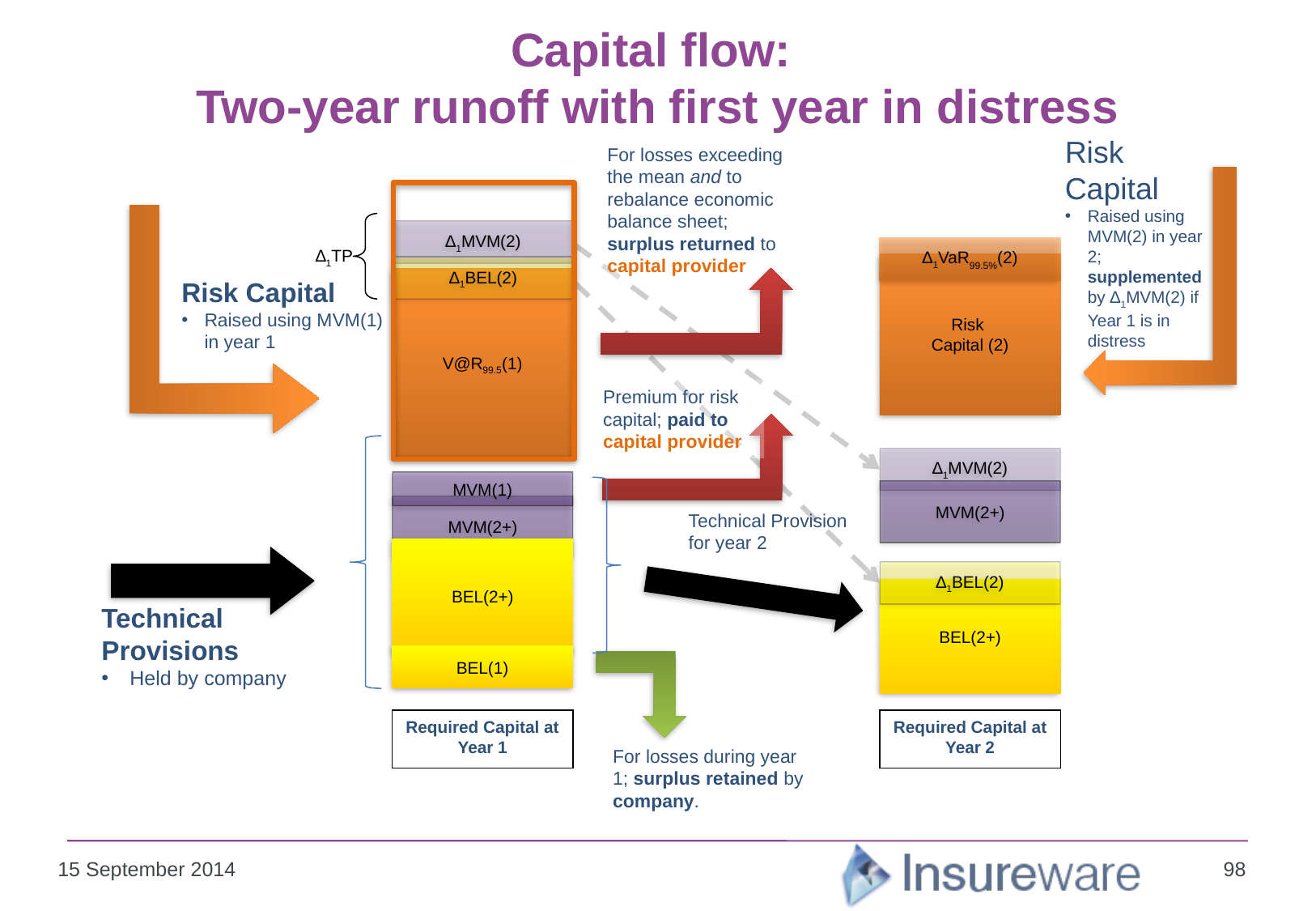

# Capital flow: Two-year runoff with first year in distress
Risk Capital
Raised using MVM(2) in year 2; supplemented by ∆1MVM(2) if Year 1 is in distress
For losses exceeding the mean and to rebalance economic balance sheet; surplus returned to capital provider

∆1MVM(2)

∆1VaR99.5%(2)
∆1TP
Risk
Capital (2)
∆1BEL(2)

V@R99.5(1)
Risk Capital
Raised using MVM(1) in year 1
Premium for risk capital; paid to capital provider

∆1MVM(2)
MVM(1)

MVM(2+)
MVM(2+)
Technical Provision for year 2
BEL(2+)

∆1BEL(2)

BEL(2+)
Technical Provisions
 Held by company
BEL(1)

Required Capital at Year 1
Required Capital at Year 2
For losses during year 1; surplus retained by company.
98